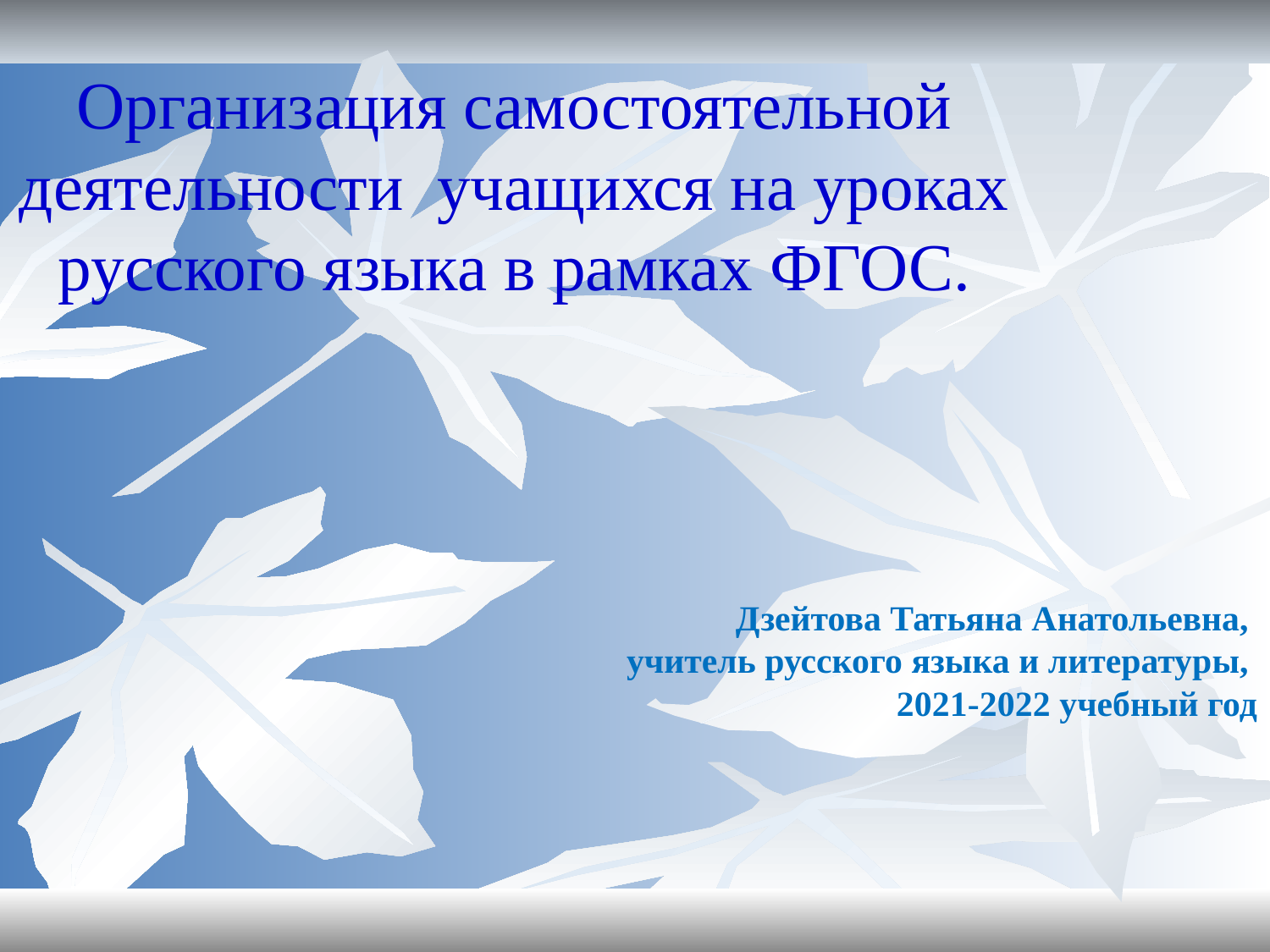

Организация самостоятельной деятельности  учащихся на уроках русского языка в рамках ФГОС.

Дзейтова Татьяна Анатольевна,
учитель русского языка и литературы,
2021-2022 учебный год